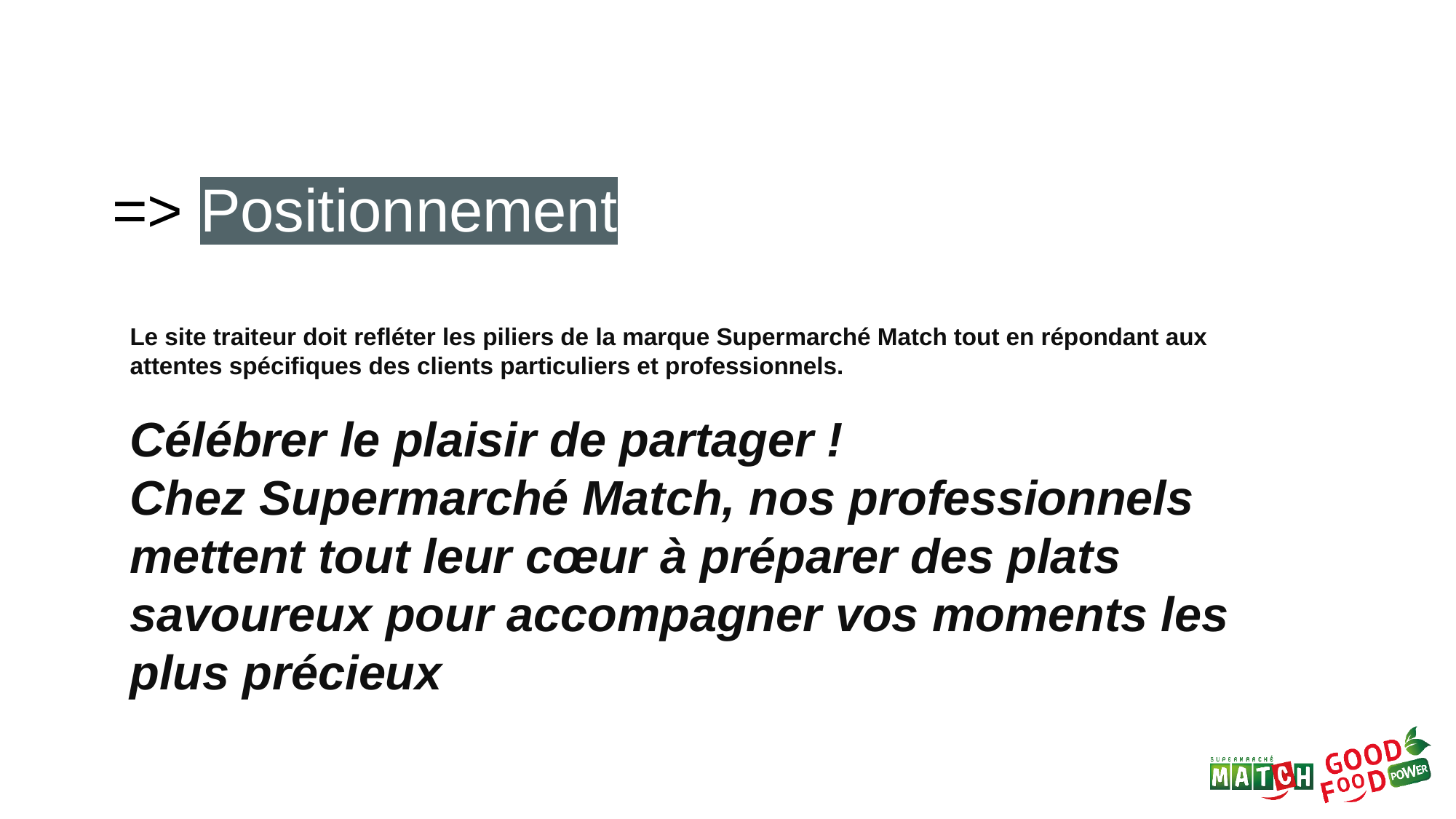

=> Positionnement
Le site traiteur doit refléter les piliers de la marque Supermarché Match tout en répondant aux attentes spécifiques des clients particuliers et professionnels.
Célébrer le plaisir de partager !
Chez Supermarché Match, nos professionnels mettent tout leur cœur à préparer des plats savoureux pour accompagner vos moments les plus précieux